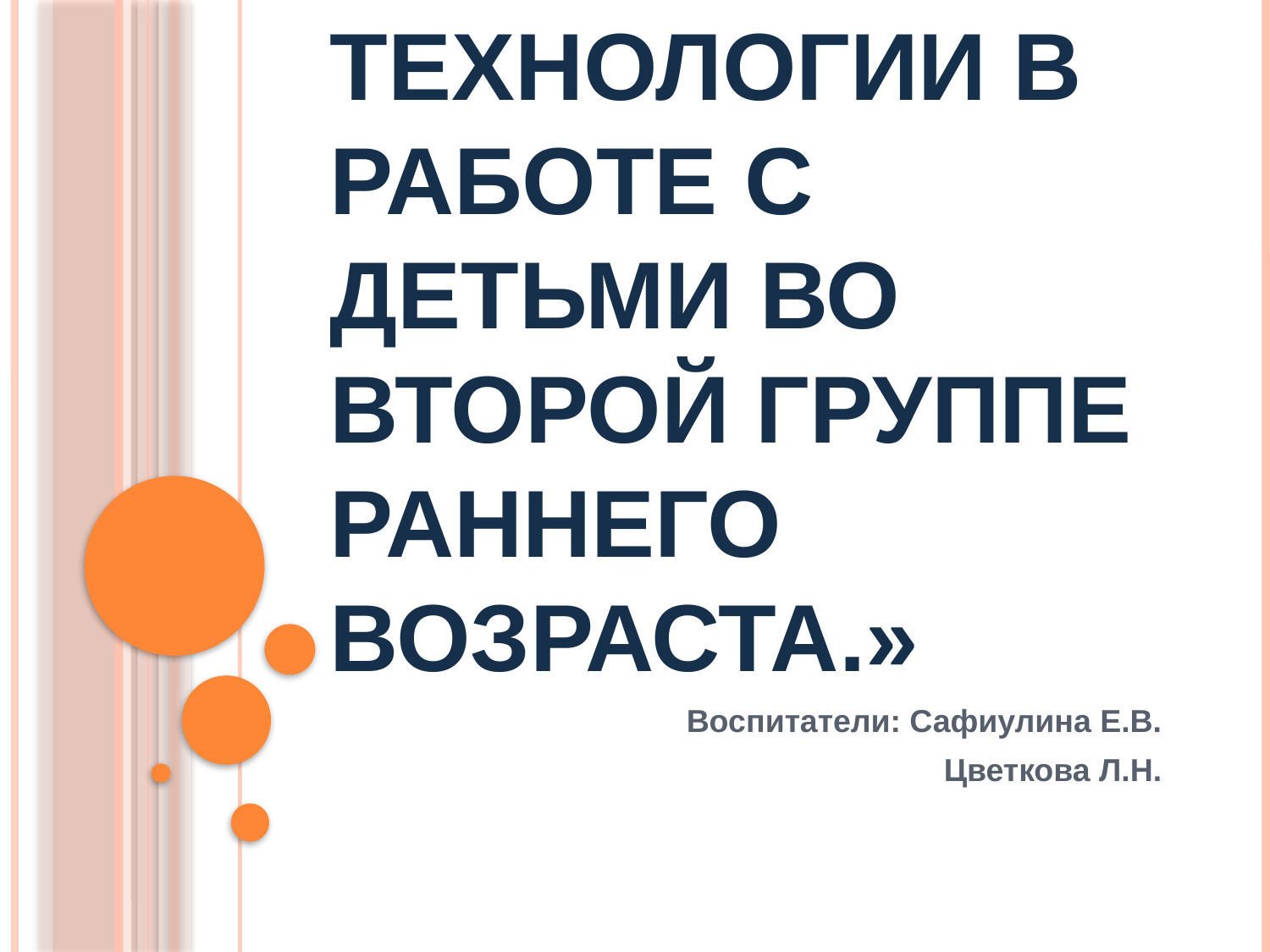

# «Инновационные технологии в работе с детьми во второй группе раннего возраста.»
                                  Воспитатели: Сафиулина Е.В.
                                                              Цветкова Л.Н.